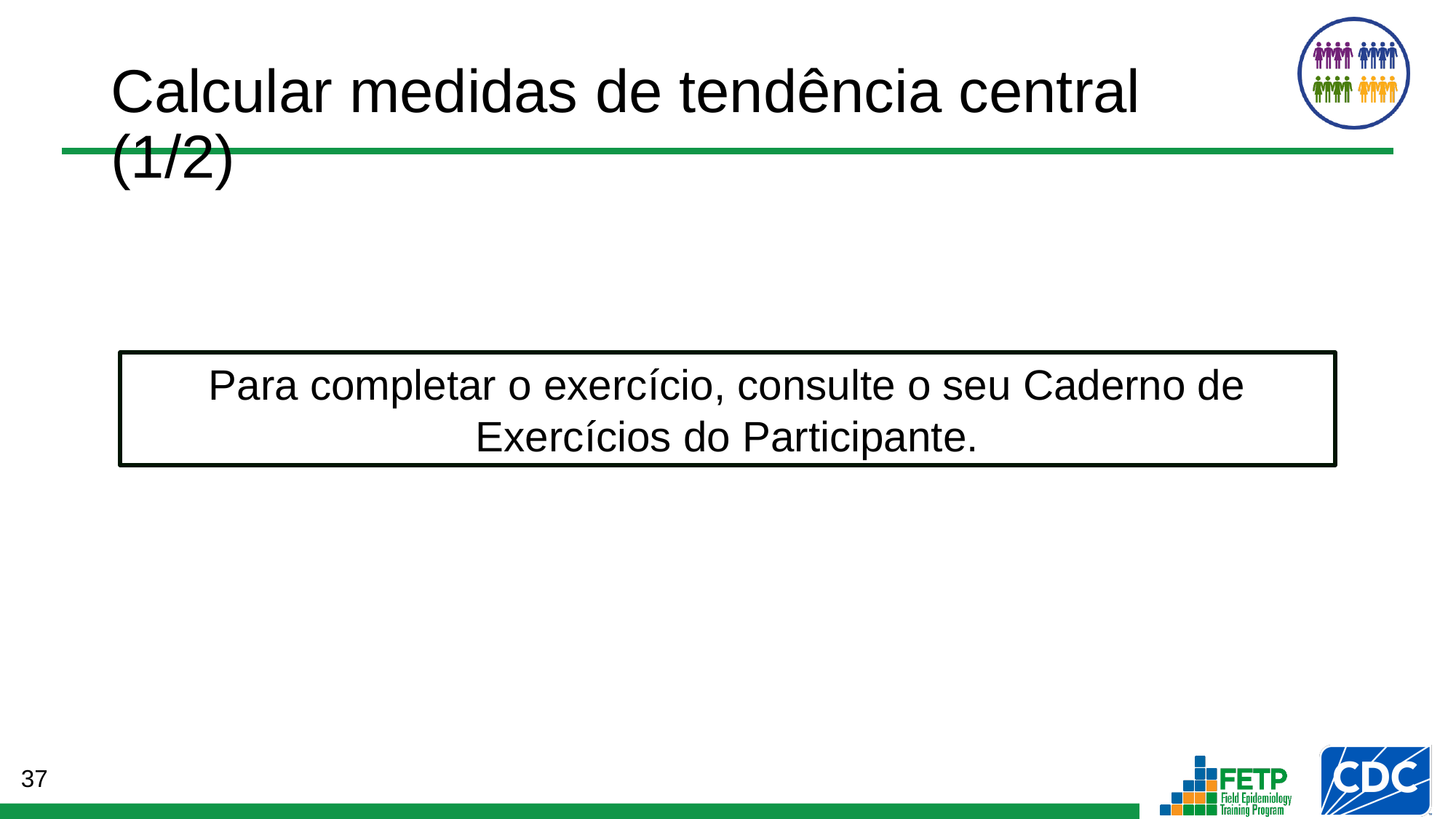

# Calcular medidas de tendência central (1/2)